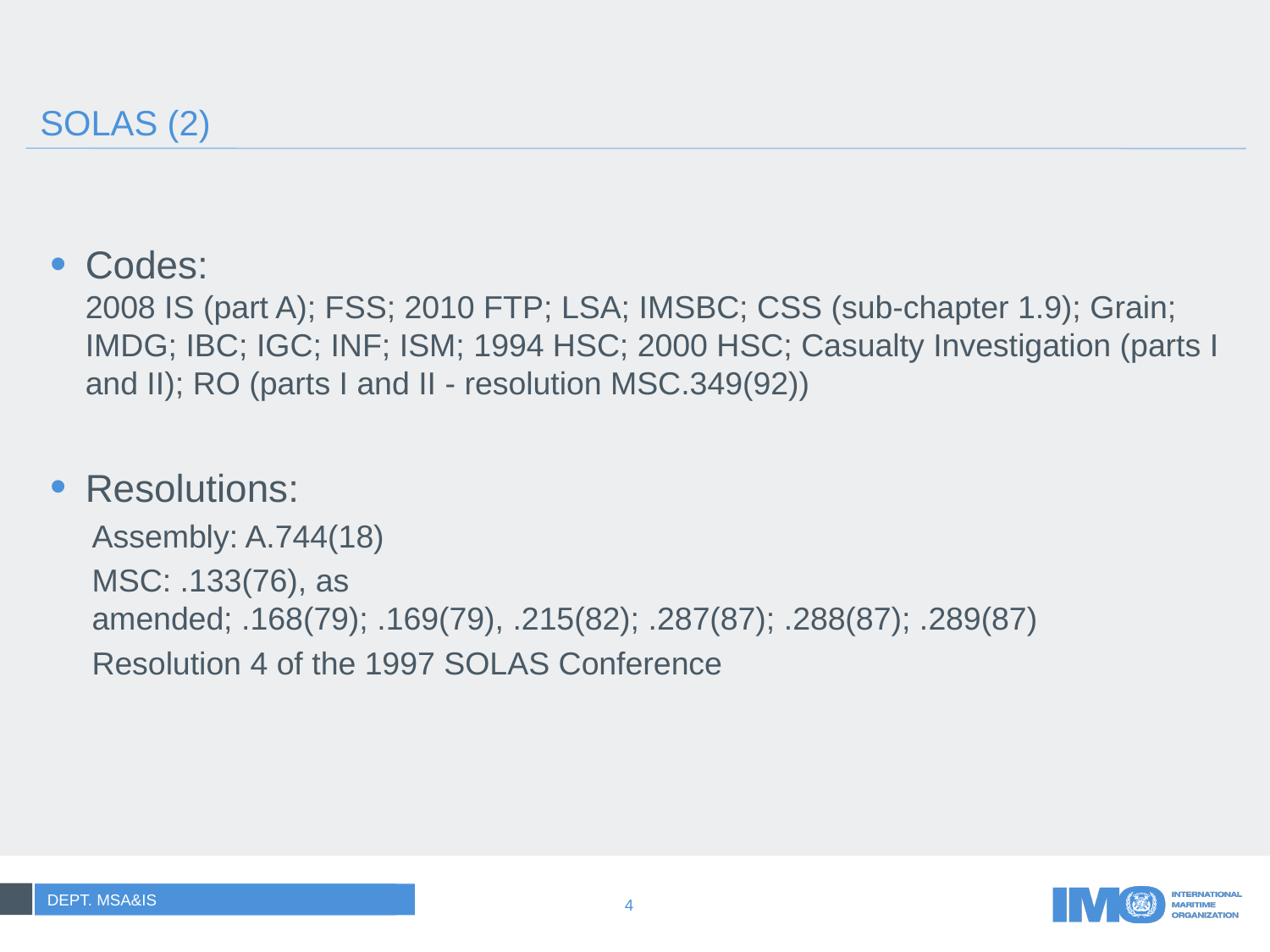

# SOLAS (2)

Codes:
2008 IS (part A); FSS; 2010 FTP; LSA; IMSBC; CSS (sub-chapter 1.9); Grain; IMDG; IBC; IGC; INF; ISM; 1994 HSC; 2000 HSC; Casualty Investigation (parts I and II); RO (parts I and II - resolution MSC.349(92))

Resolutions:
Assembly: A.744(18)
MSC: .133(76), as amended; .168(79); .169(79), .215(82); .287(87); .288(87); .289(87)
Resolution 4 of the 1997 SOLAS Conference